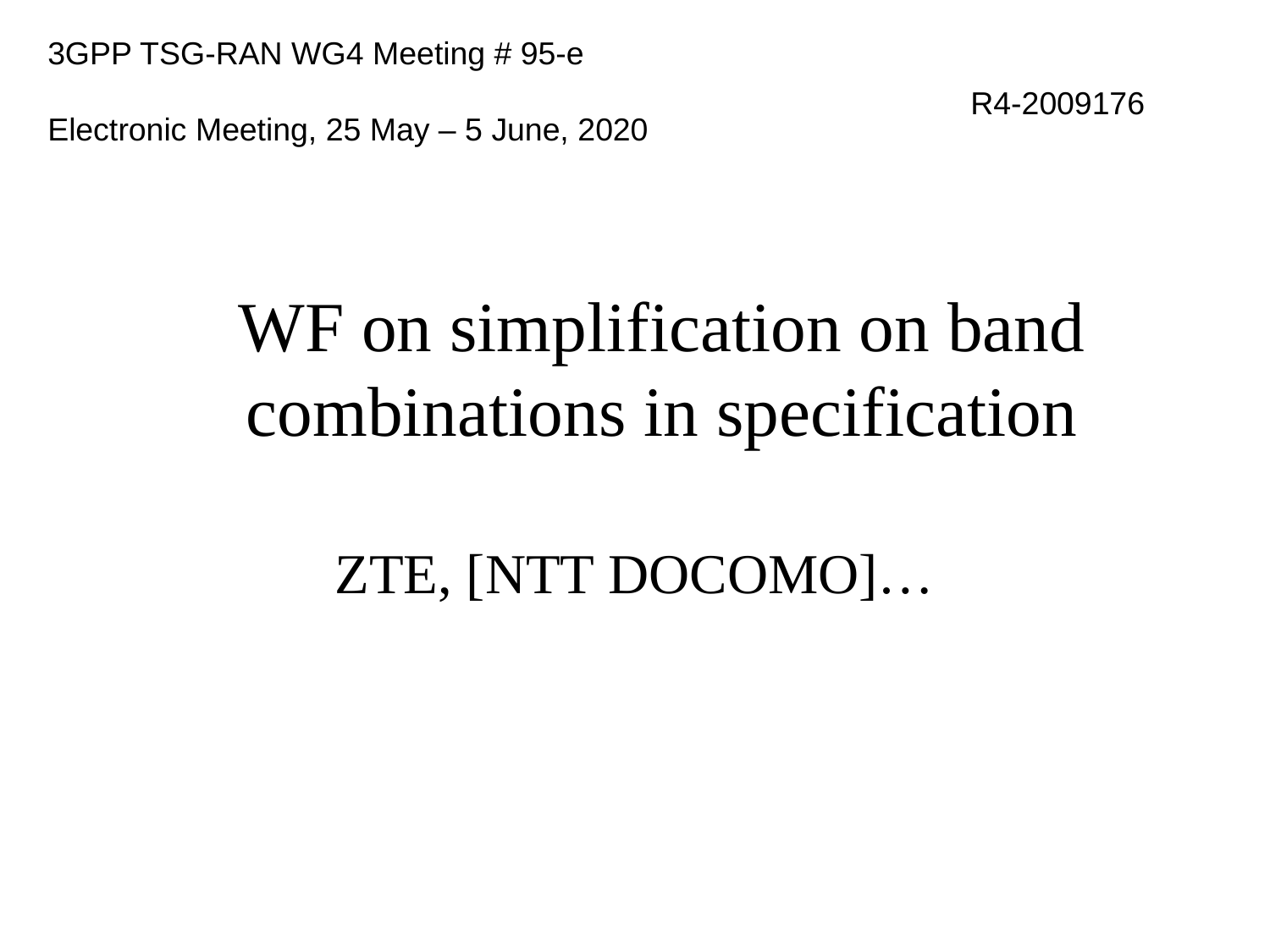

# 3GPP TSG-RAN WG4 Meeting # 95-e Electronic Meeting, 25 May – 5 June, 2020
        R4-2009176
WF on simplification on band combinations in specification
ZTE, [NTT DOCOMO]…